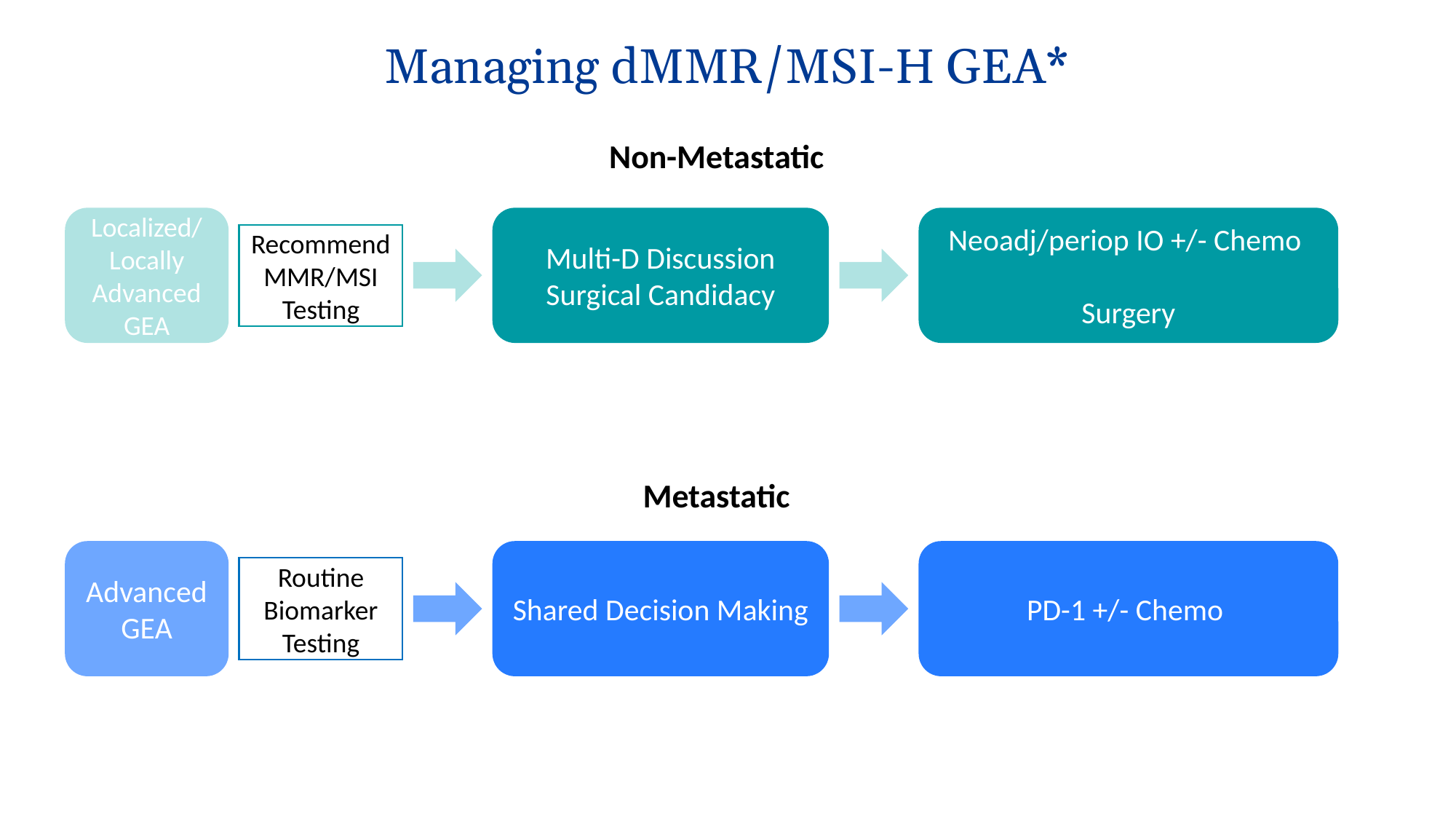

# Managing dMMR/MSI-H GEA*
Non-Metastatic
Localized/
Locally Advanced GEA
Multi-D Discussion
Surgical Candidacy
Neoadj/periop IO +/- Chemo

Surgery
Recommend MMR/MSI Testing

Metastatic
PD-1 +/- Chemo
Advanced GEA
Shared Decision Making
Routine
Biomarker
Testing